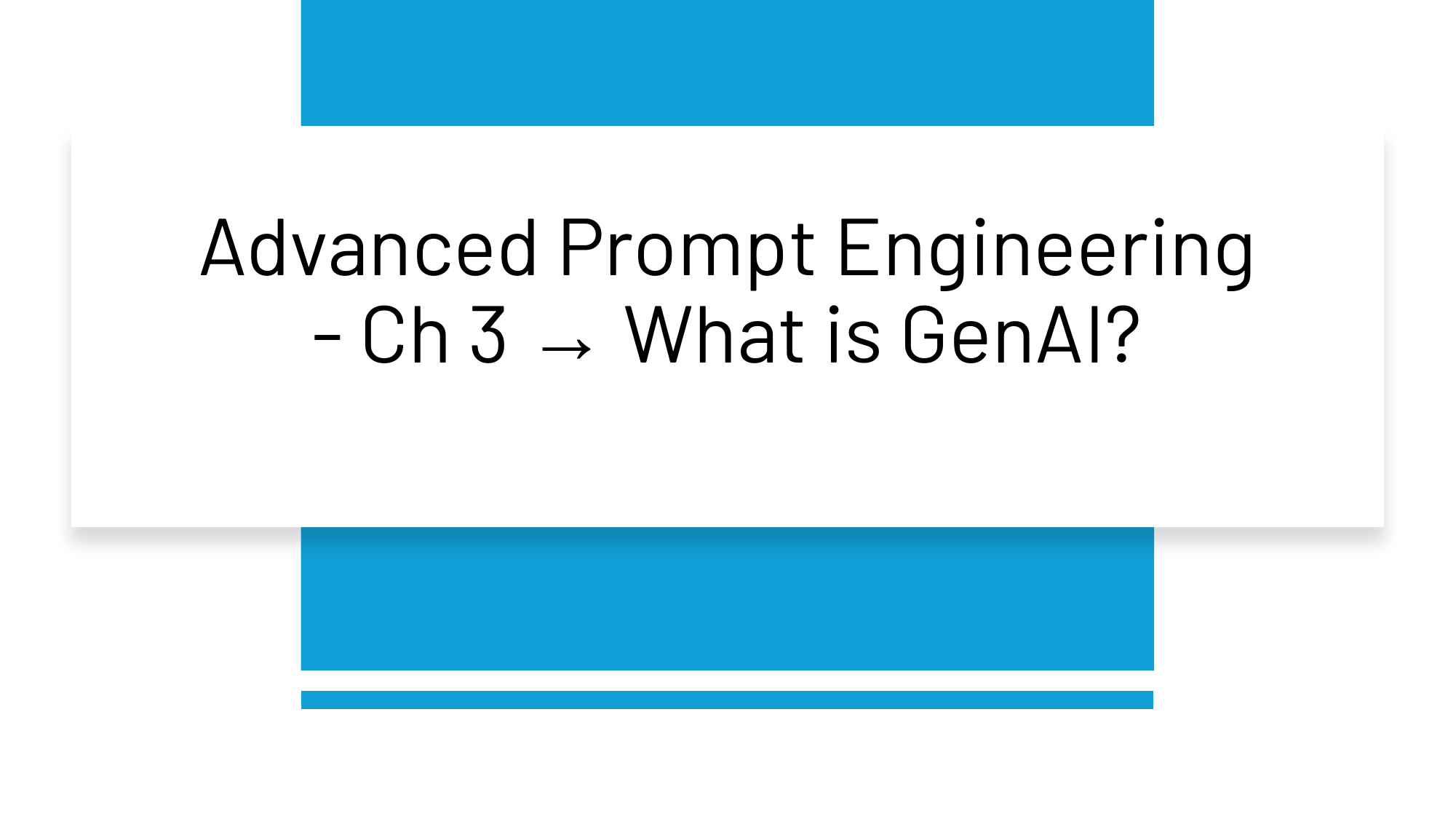

# Advanced Prompt Engineering - Ch 3 → What is GenAI?